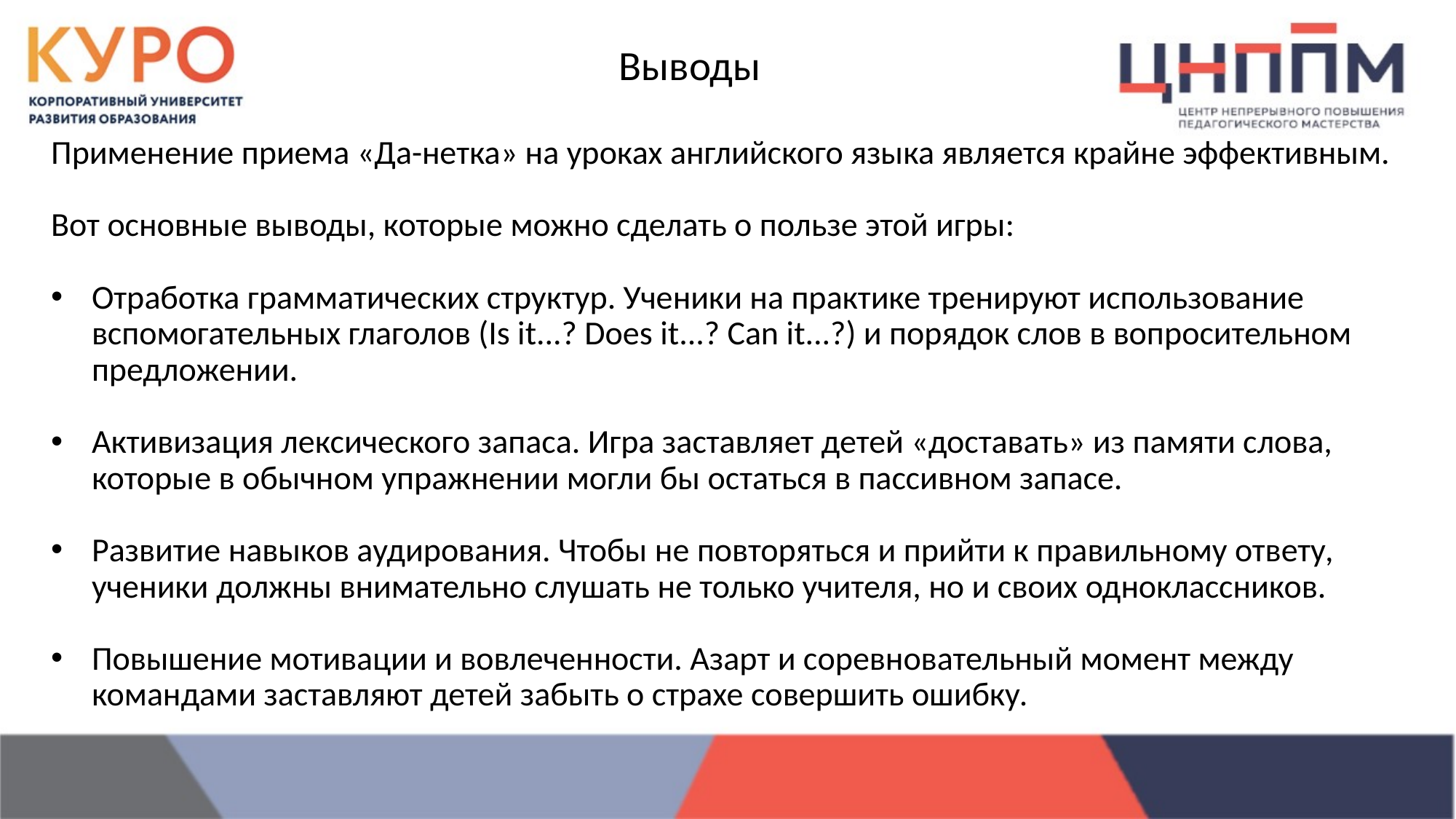

Выводы
Применение приема «Да-нетка» на уроках английского языка является крайне эффективным.

Вот основные выводы, которые можно сделать о пользе этой игры:

Отработка грамматических структур. Ученики на практике тренируют использование вспомогательных глаголов (Is it...? Does it...? Can it...?) и порядок слов в вопросительном предложении.

Активизация лексического запаса. Игра заставляет детей «доставать» из памяти слова, которые в обычном упражнении могли бы остаться в пассивном запасе.

Развитие навыков аудирования. Чтобы не повторяться и прийти к правильному ответу, ученики должны внимательно слушать не только учителя, но и своих одноклассников.

Повышение мотивации и вовлеченности. Азарт и соревновательный момент между командами заставляют детей забыть о страхе совершить ошибку.